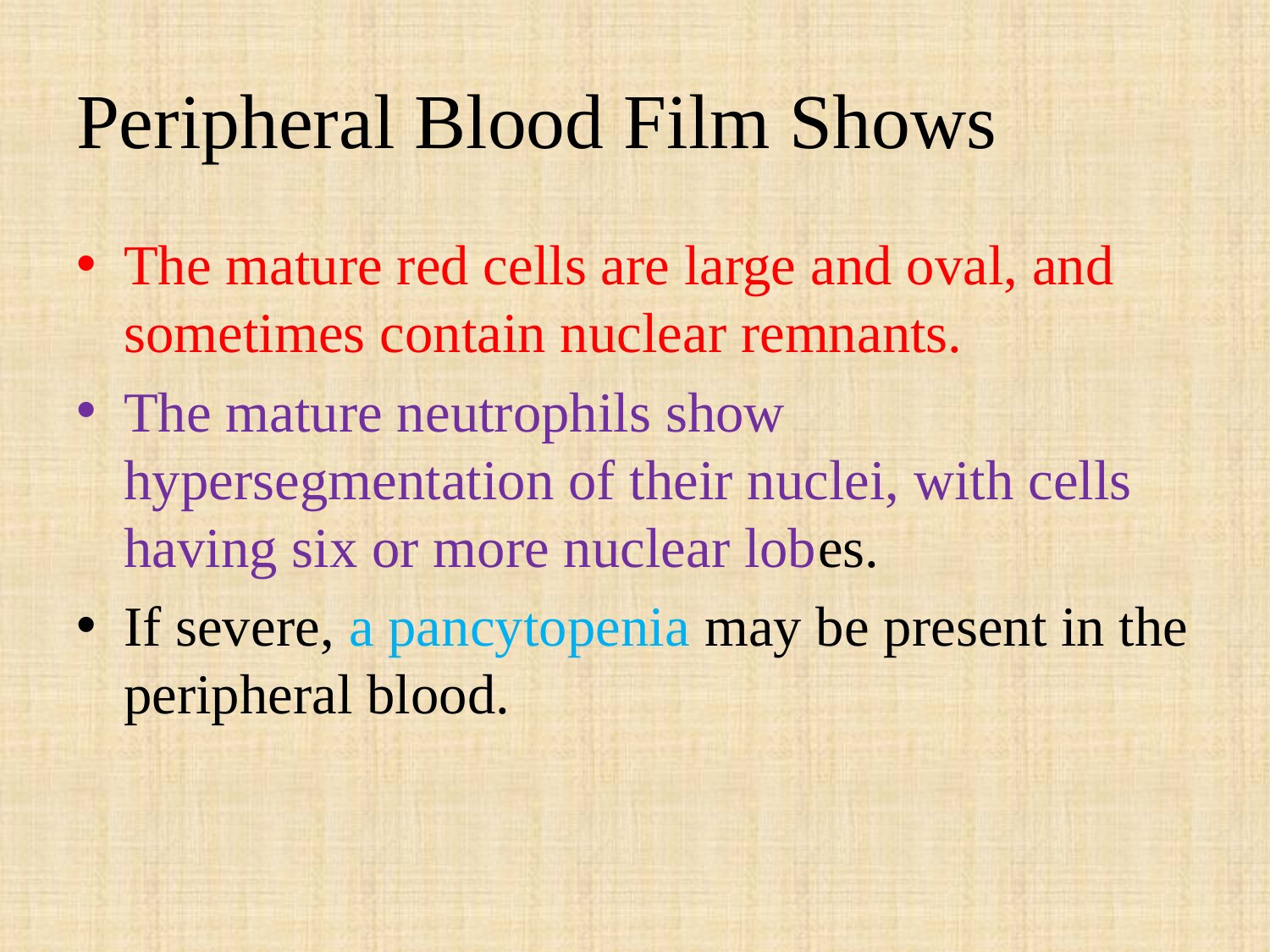

# Peripheral Blood Film Shows
The mature red cells are large and oval, and sometimes contain nuclear remnants.
The mature neutrophils show hypersegmentation of their nuclei, with cells having six or more nuclear lobes.
If severe, a pancytopenia may be present in the peripheral blood.